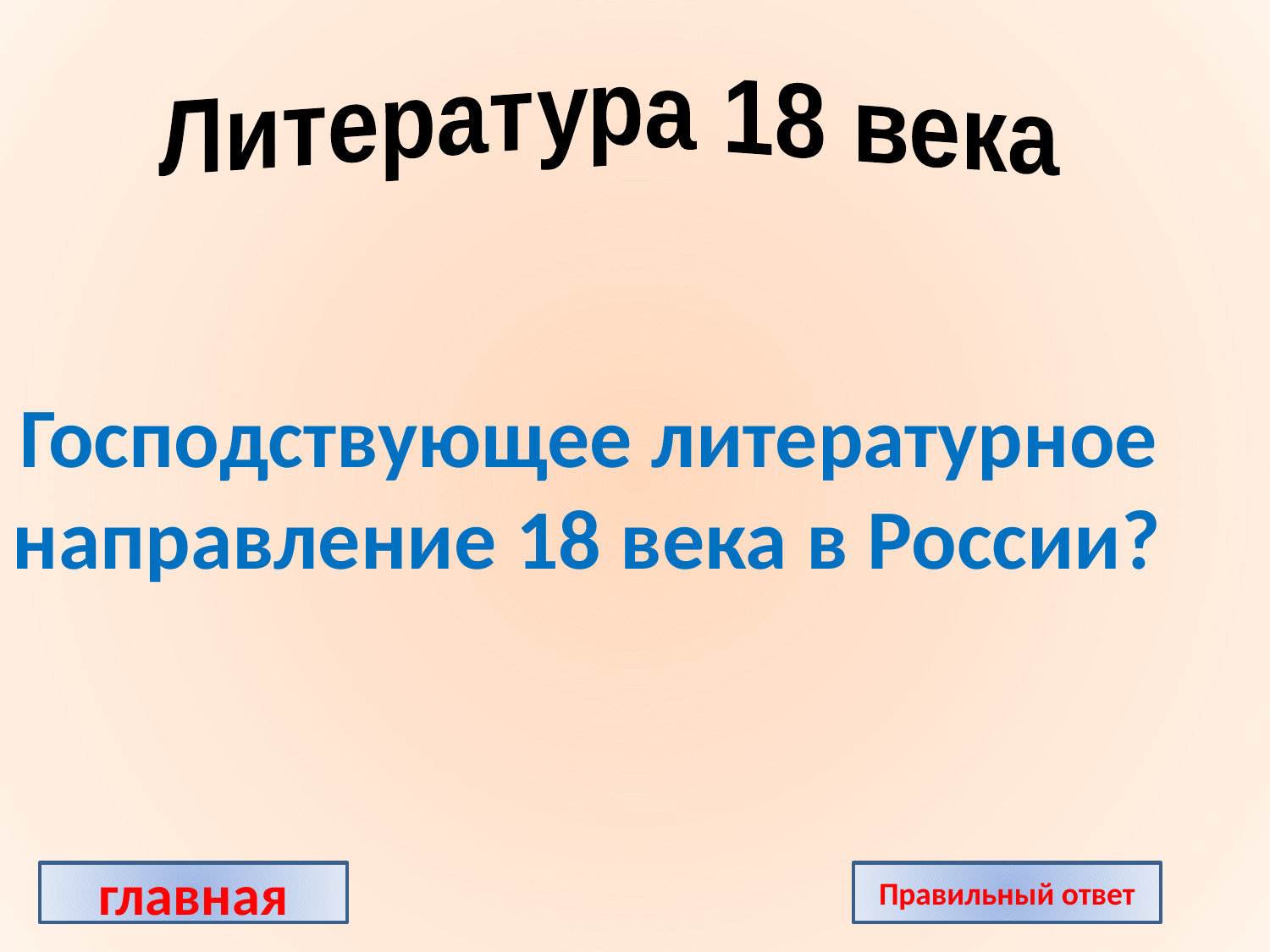

Литература 18 века
 Господствующее литературное направление 18 века в России?

главная
Правильный ответ